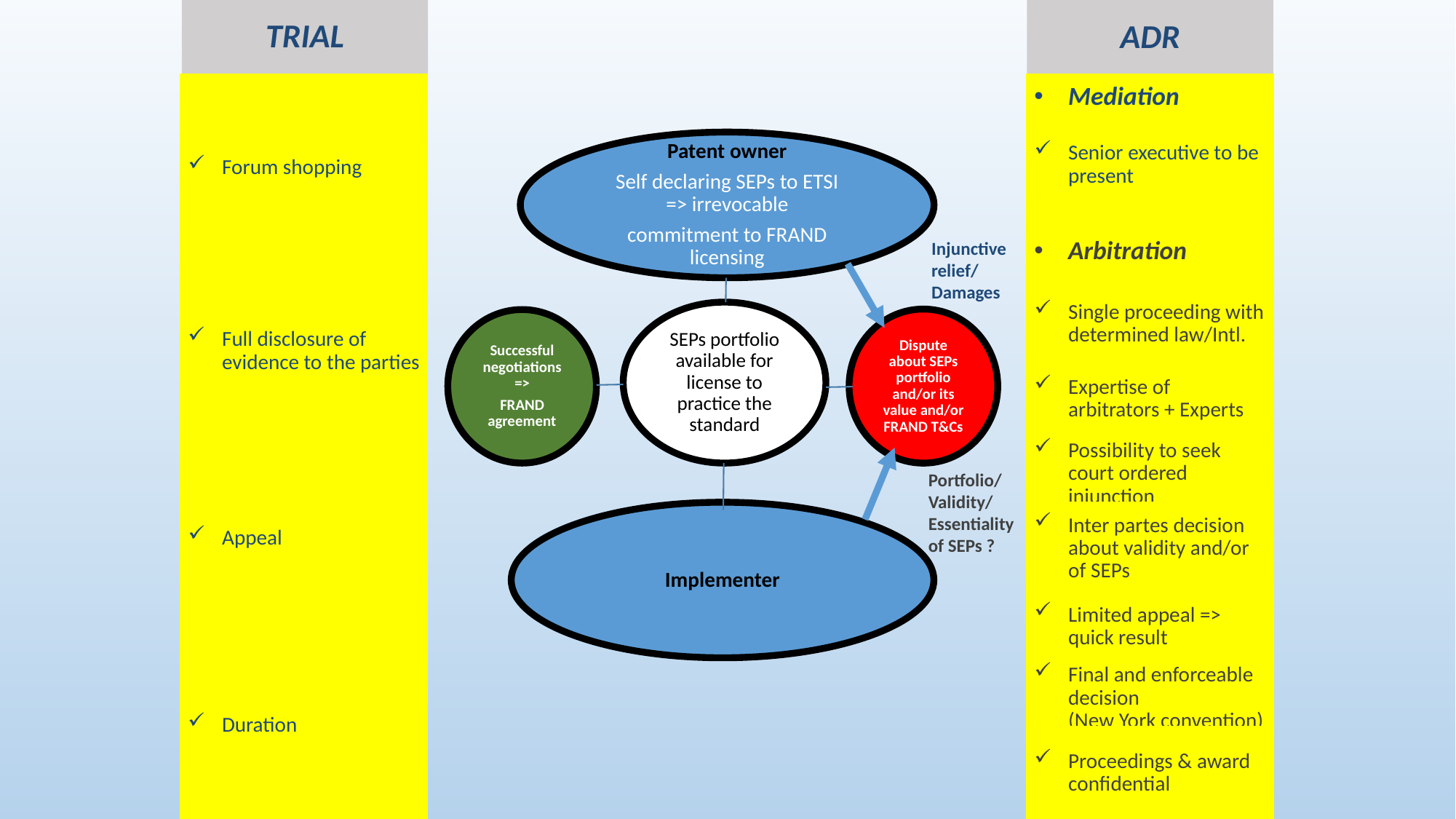

ADR
TRIAL
Forum shopping
Mediation
Senior executive to be present
Patent owner
Self declaring SEPs to ETSI => irrevocable
commitment to FRAND licensing
Arbitration
Injunctive relief/
Damages
Full disclosure of evidence to the parties
Single proceeding with determined law/Intl.

SEPs portfolio available for license to practice the standard
Dispute about SEPs portfolio and/or its value and/or FRAND T&Cs
Successful negotiations =>
FRAND agreement
Expertise of arbitrators + Experts

Possibility to seek court ordered injunction
Appeal
Portfolio/
Validity/
Essentiality
of SEPs ?

Implementer
Inter partes decision about validity and/or of SEPs
Limited appeal =>
quick result
Duration
Final and enforceable decision
(New York convention)
Proceedings & award confidential